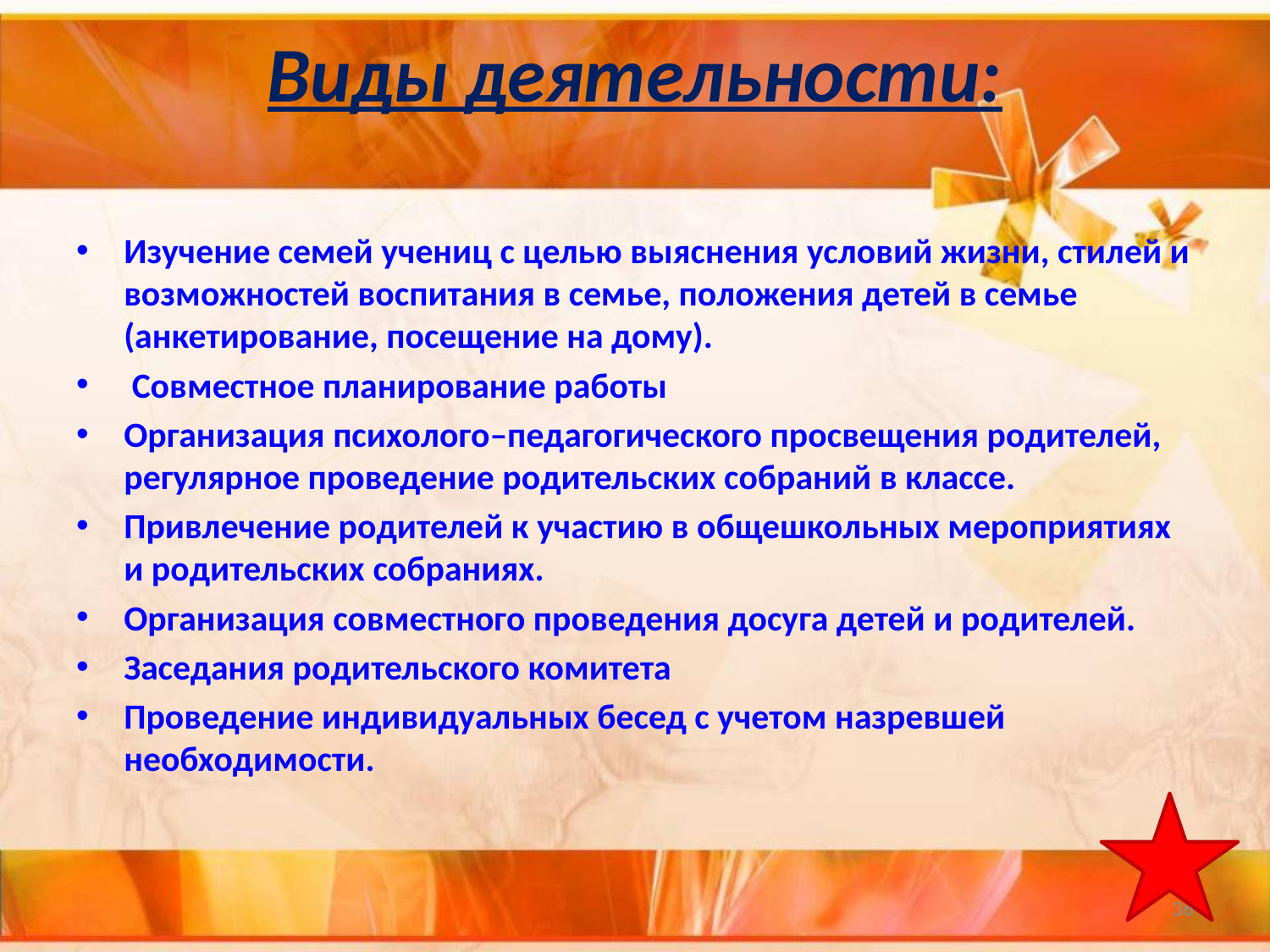

# Виды деятельности:
Изучение семей учениц с целью выяснения условий жизни, стилей и возможностей воспитания в семье, положения детей в семье (анкетирование, посещение на дому).
 Совместное планирование работы
Организация психолого–педагогического просвещения родителей, регулярное проведение родительских собраний в классе.
Привлечение родителей к участию в общешкольных мероприятиях и родительских собраниях.
Организация совместного проведения досуга детей и родителей.
Заседания родительского комитета
Проведение индивидуальных бесед с учетом назревшей необходимости.

36